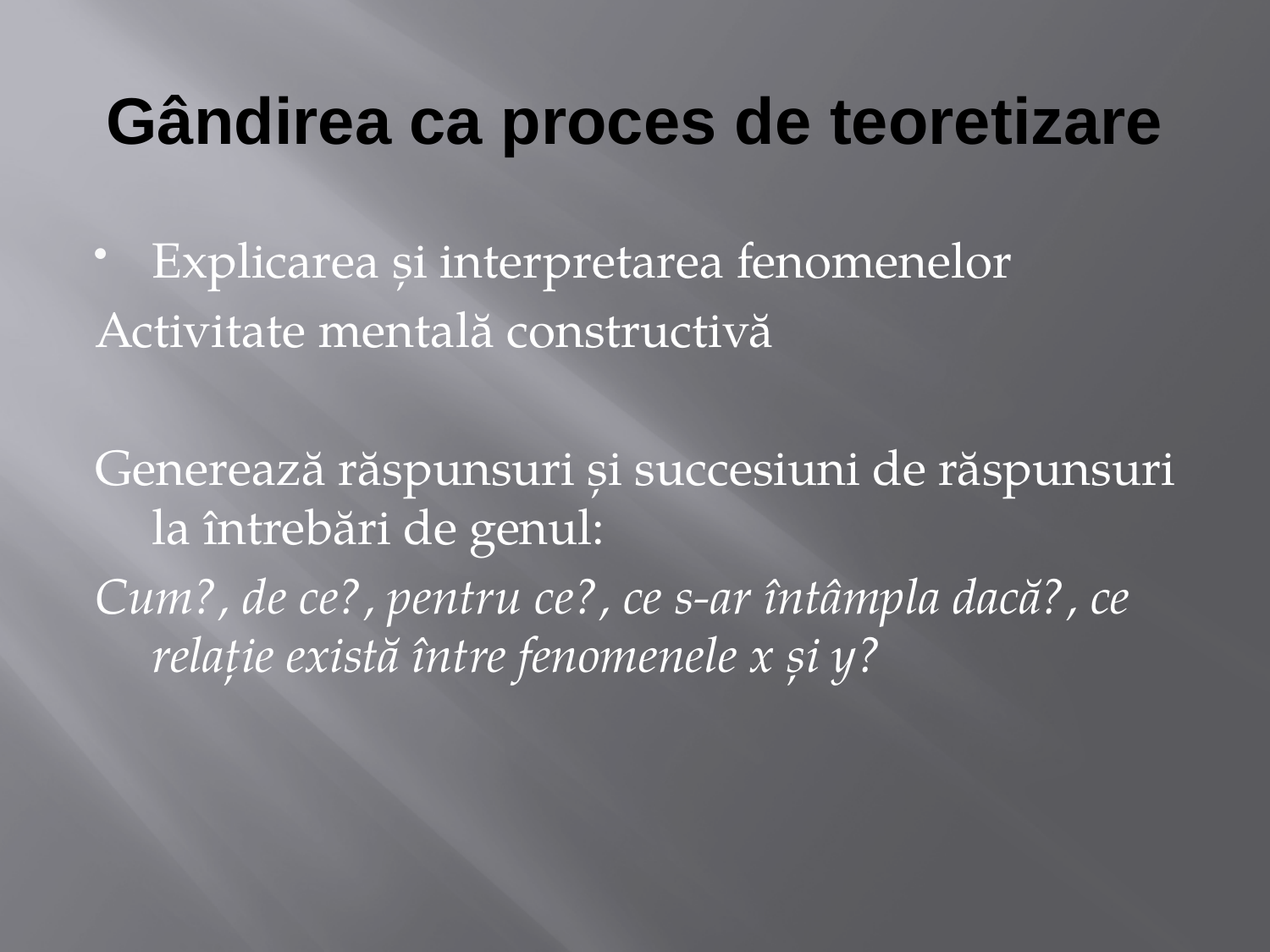

# Gândirea ca proces de teoretizare
Explicarea şi interpretarea fenomenelor
Activitate mentală constructivă

Generează răspunsuri şi succesiuni de răspunsuri la întrebări de genul:
Cum?, de ce?, pentru ce?, ce s-ar întâmpla dacă?, ce relaţie există între fenomenele x şi y?